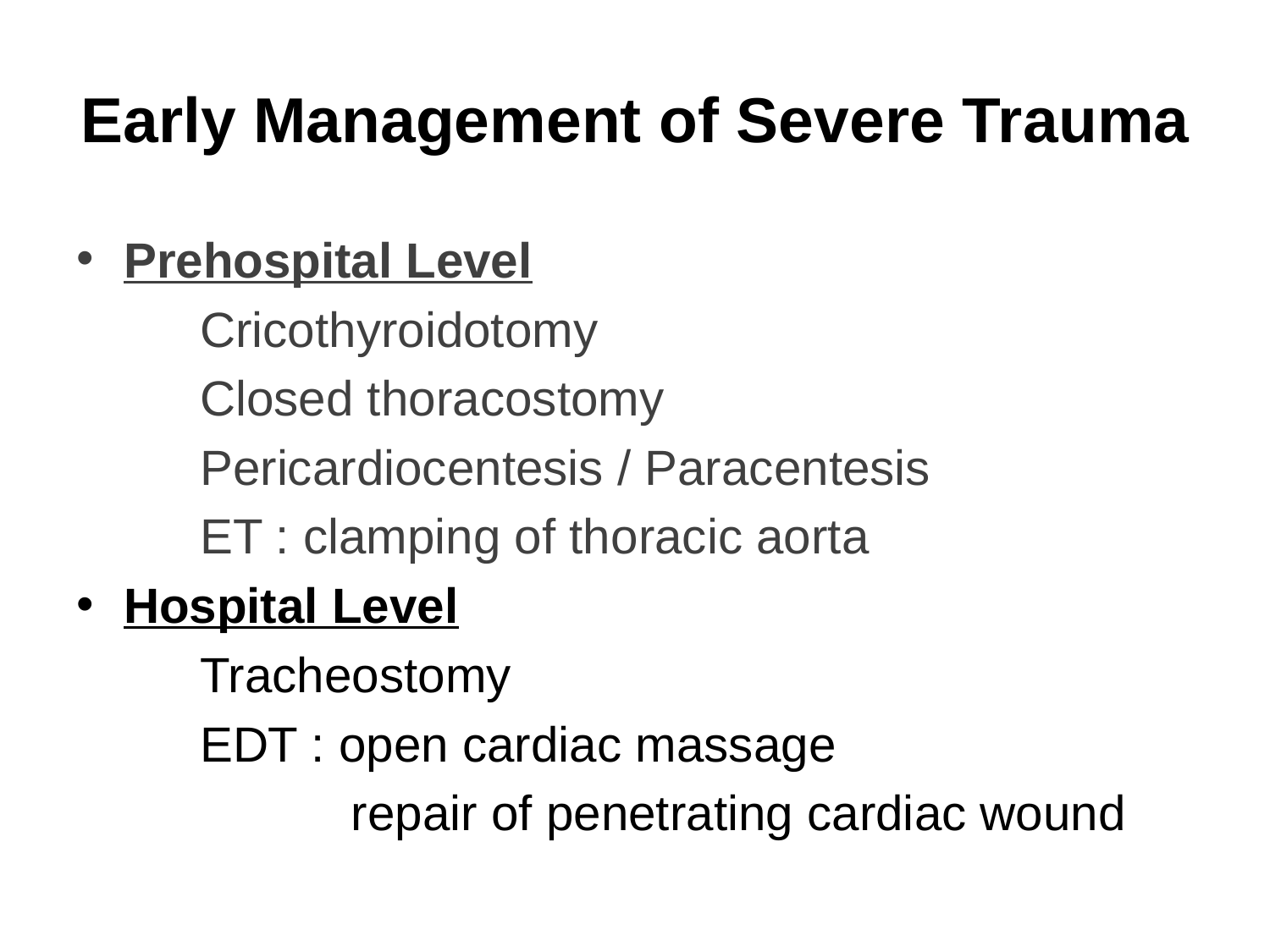

# Early Management of Severe Trauma
Prehospital Level
         Cricothyroidotomy
         Closed thoracostomy
         Pericardiocentesis / Paracentesis
         ET : clamping of thoracic aorta
Hospital Level
         Tracheostomy
         EDT : open cardiac massage
                    repair of penetrating cardiac wound